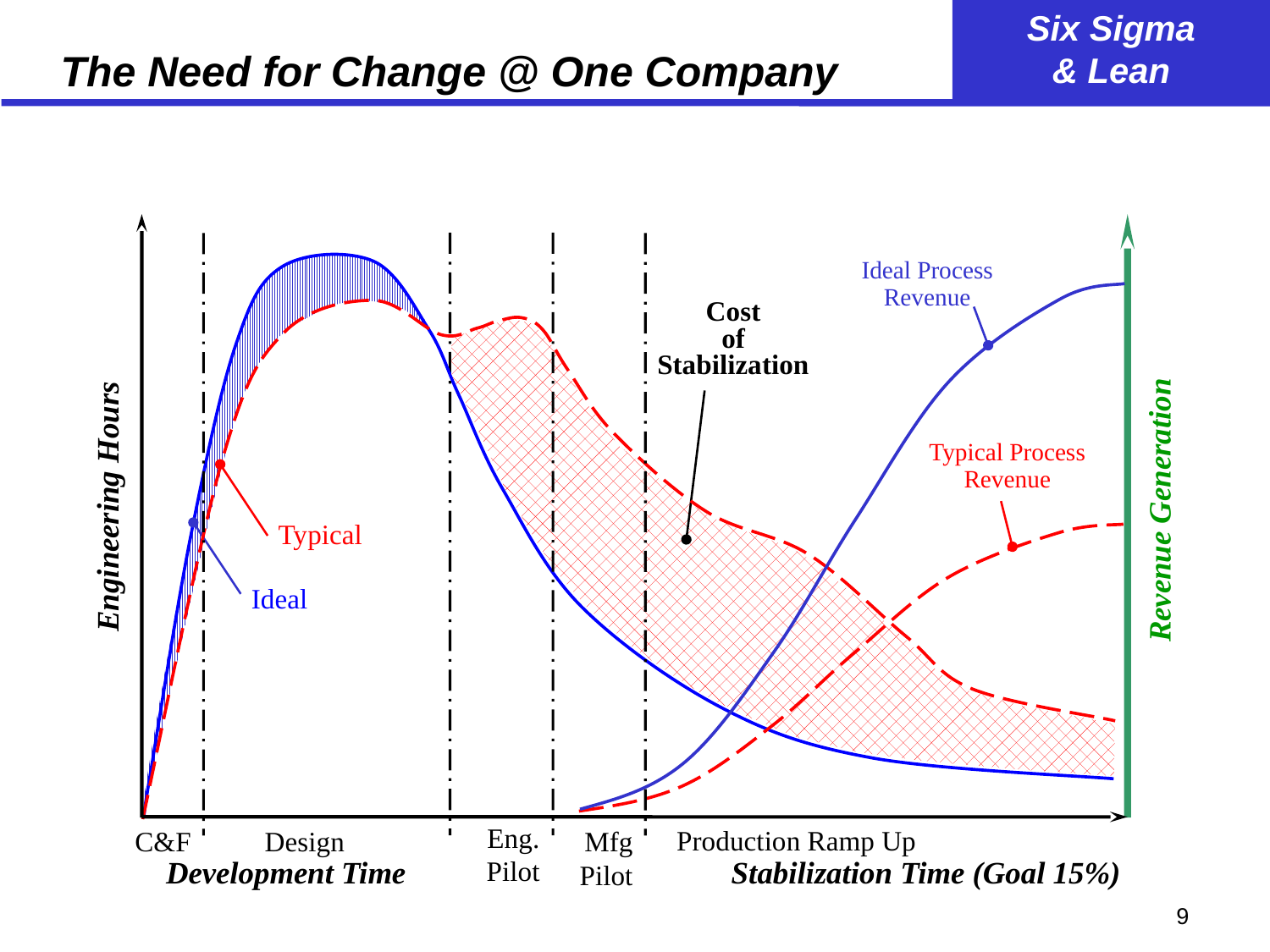

# The Need for Change @ One Company

Ideal Process
Revenue

Cost
of
Stabilization

Typical Process
Revenue

Engineering Hours
Revenue Generation

Typical

Ideal
Eng.
Pilot

Production Ramp Up
C&F
Design
Mfg
Pilot
Development Time
Stabilization Time (Goal 15%)